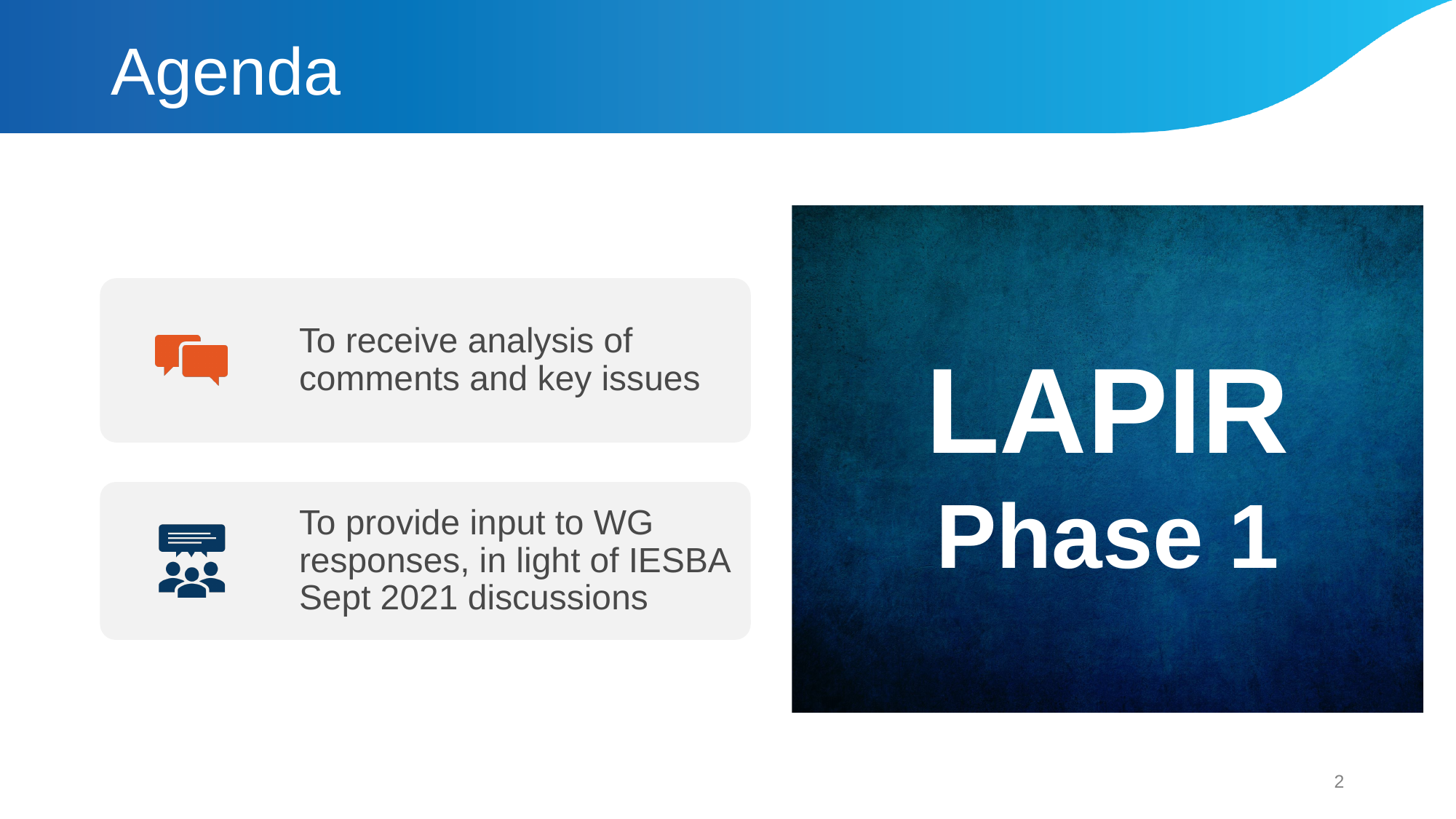

# Agenda
To receive analysis of comments and key issues
To provide input to WG responses, in light of IESBA Sept 2021 discussions
LAPIR Phase 1
2